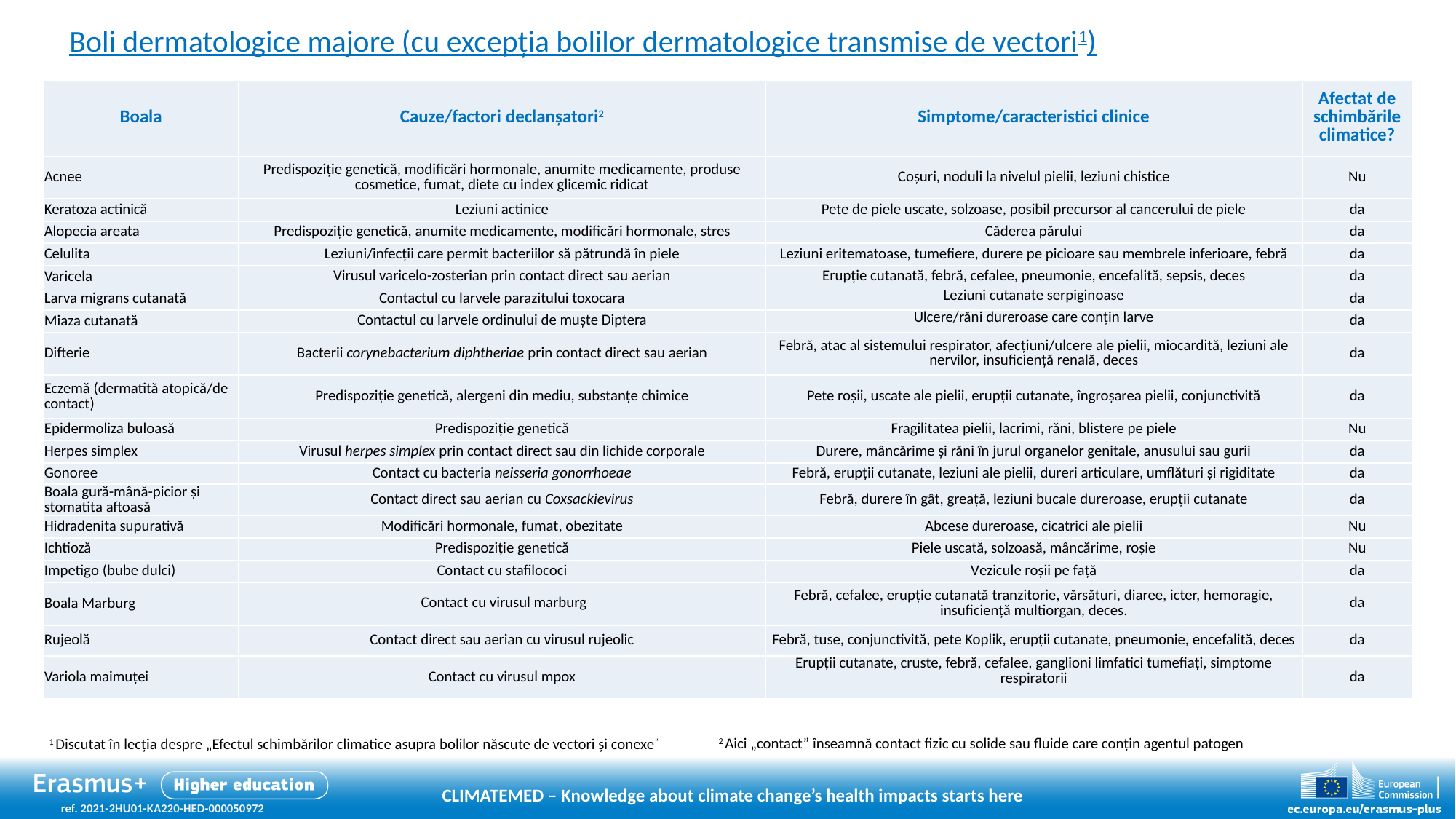

Boli dermatologice majore (cu excepția bolilor dermatologice transmise de vectori1)
| Boala | Cauze/factori declanșatori2 | Simptome/caracteristici clinice | Afectat de schimbările climatice? |
| --- | --- | --- | --- |
| Acnee | Predispoziție genetică, modificări hormonale, anumite medicamente, produse cosmetice, fumat, diete cu index glicemic ridicat | Coșuri, noduli la nivelul pielii, leziuni chistice | Nu |
| Keratoza actinică | Leziuni actinice | Pete de piele uscate, solzoase, posibil precursor al cancerului de piele | da |
| Alopecia areata | Predispoziție genetică, anumite medicamente, modificări hormonale, stres | Căderea părului | da |
| Celulita | Leziuni/infecții care permit bacteriilor să pătrundă în piele | Leziuni eritematoase, tumefiere, durere pe picioare sau membrele inferioare, febră | da |
| Varicela | Virusul varicelo-zosterian prin contact direct sau aerian | Erupție cutanată, febră, cefalee, pneumonie, encefalită, sepsis, deces | da |
| Larva migrans cutanată | Contactul cu larvele parazitului toxocara | Leziuni cutanate serpiginoase | da |
| Miaza cutanată | Contactul cu larvele ordinului de muște Diptera | Ulcere/răni dureroase care conțin larve | da |
| Difterie | Bacterii corynebacterium diphtheriae prin contact direct sau aerian | Febră, atac al sistemului respirator, afecțiuni/ulcere ale pielii, miocardită, leziuni ale nervilor, insuficiență renală, deces | da |
| Eczemă (dermatită atopică/de contact) | Predispoziție genetică, alergeni din mediu, substanțe chimice | Pete roșii, uscate ale pielii, erupții cutanate, îngroșarea pielii, conjunctivită | da |
| Epidermoliza buloasă | Predispoziție genetică | Fragilitatea pielii, lacrimi, răni, blistere pe piele | Nu |
| Herpes simplex | Virusul herpes simplex prin contact direct sau din lichide corporale | Durere, mâncărime și răni în jurul organelor genitale, anusului sau gurii | da |
| Gonoree | Contact cu bacteria neisseria gonorrhoeae | Febră, erupții cutanate, leziuni ale pielii, dureri articulare, umflături și rigiditate | da |
| Boala gură-mână-picior și stomatita aftoasă | Contact direct sau aerian cu Coxsackievirus | Febră, durere în gât, greață, leziuni bucale dureroase, erupții cutanate | da |
| Hidradenita supurativă | Modificări hormonale, fumat, obezitate | Abcese dureroase, cicatrici ale pielii | Nu |
| Ichtioză | Predispoziție genetică | Piele uscată, solzoasă, mâncărime, roșie | Nu |
| Impetigo (bube dulci) | Contact cu stafilococi | Vezicule roșii pe față | da |
| Boala Marburg | Contact cu virusul marburg | Febră, cefalee, erupţie cutanată tranzitorie, vărsături, diaree, icter, hemoragie, insuficienţă multiorgan, deces. | da |
| Rujeolă | Contact direct sau aerian cu virusul rujeolic | Febră, tuse, conjunctivită, pete Koplik, erupții cutanate, pneumonie, encefalită, deces | da |
| Variola maimuței | Contact cu virusul mpox | Erupții cutanate, cruste, febră, cefalee, ganglioni limfatici tumefiați, simptome respiratorii | da |
2 Aici „contact” înseamnă contact fizic cu solide sau fluide care conțin agentul patogen
1 Discutat în lecția despre „Efectul schimbărilor climatice asupra bolilor născute de vectori și conexe”